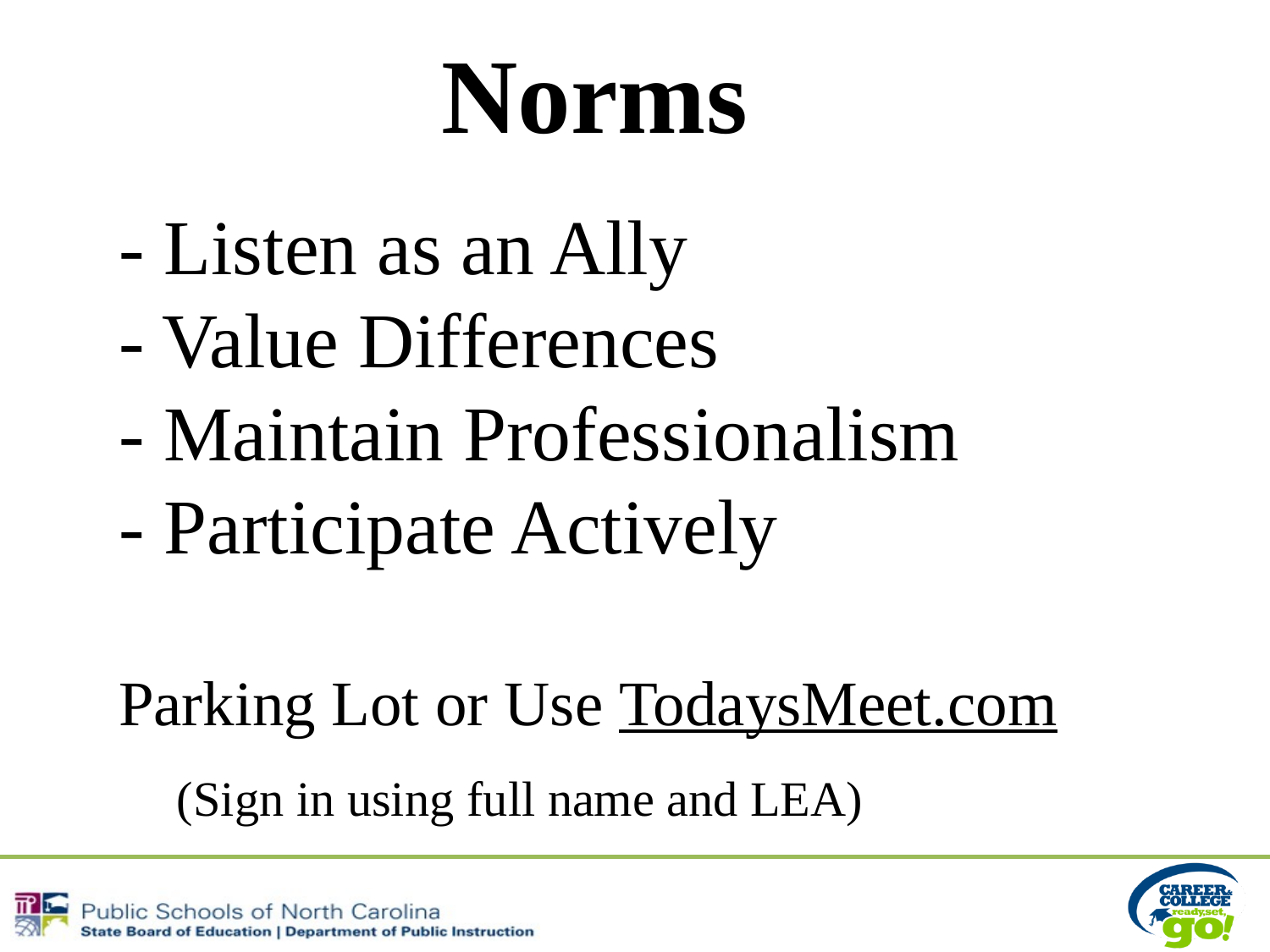

Norms
# - Listen as an Ally - Value Differences - Maintain Professionalism - Participate Actively Parking Lot or Use TodaysMeet.com (Sign in using full name and LEA)